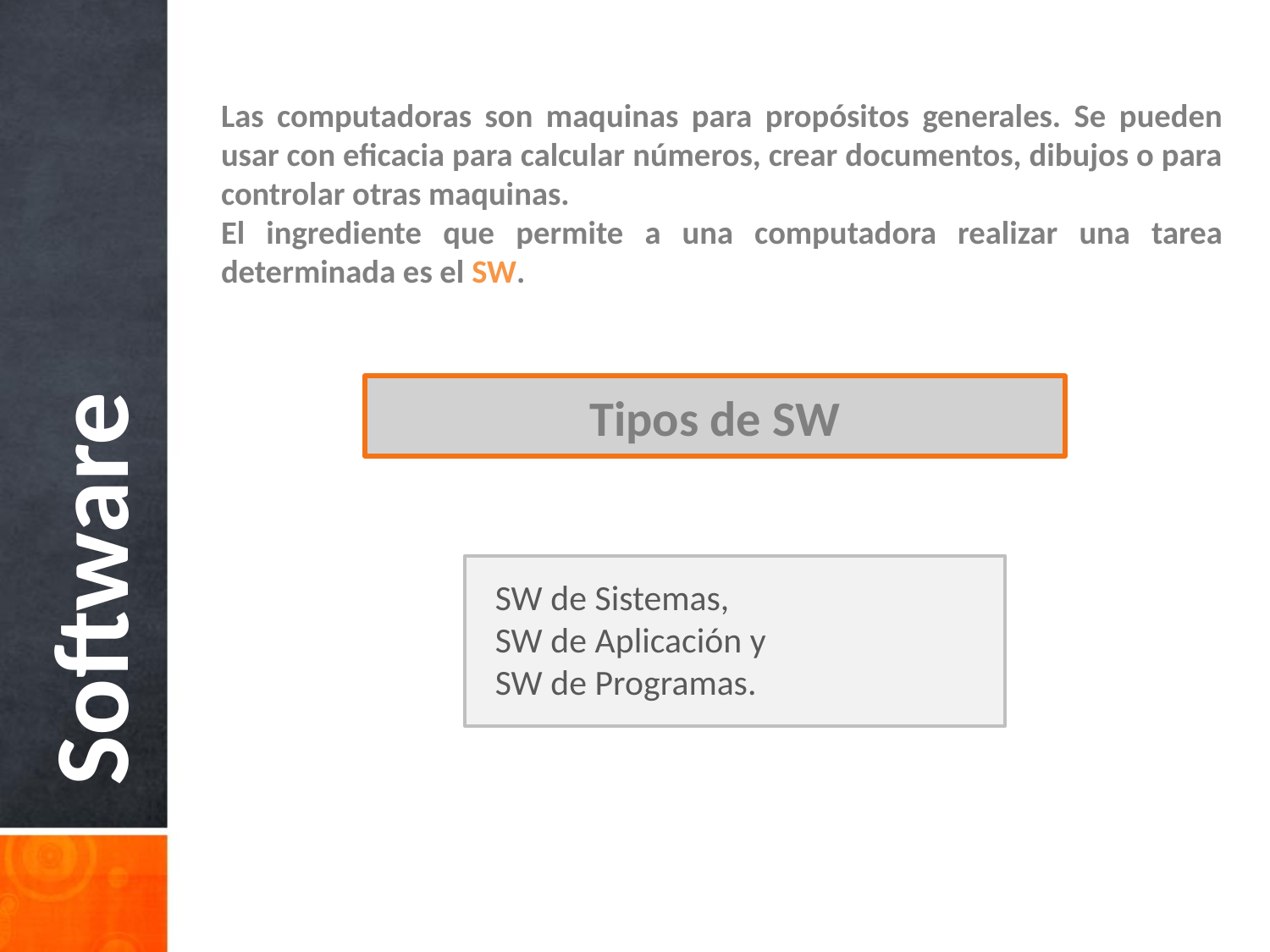

Las computadoras son maquinas para propósitos generales. Se pueden usar con eficacia para calcular números, crear documentos, dibujos o para controlar otras maquinas.
El ingrediente que permite a una computadora realizar una tarea determinada es el SW.

Software
Tipos de SW

SW de Sistemas,
SW de Aplicación y
SW de Programas.